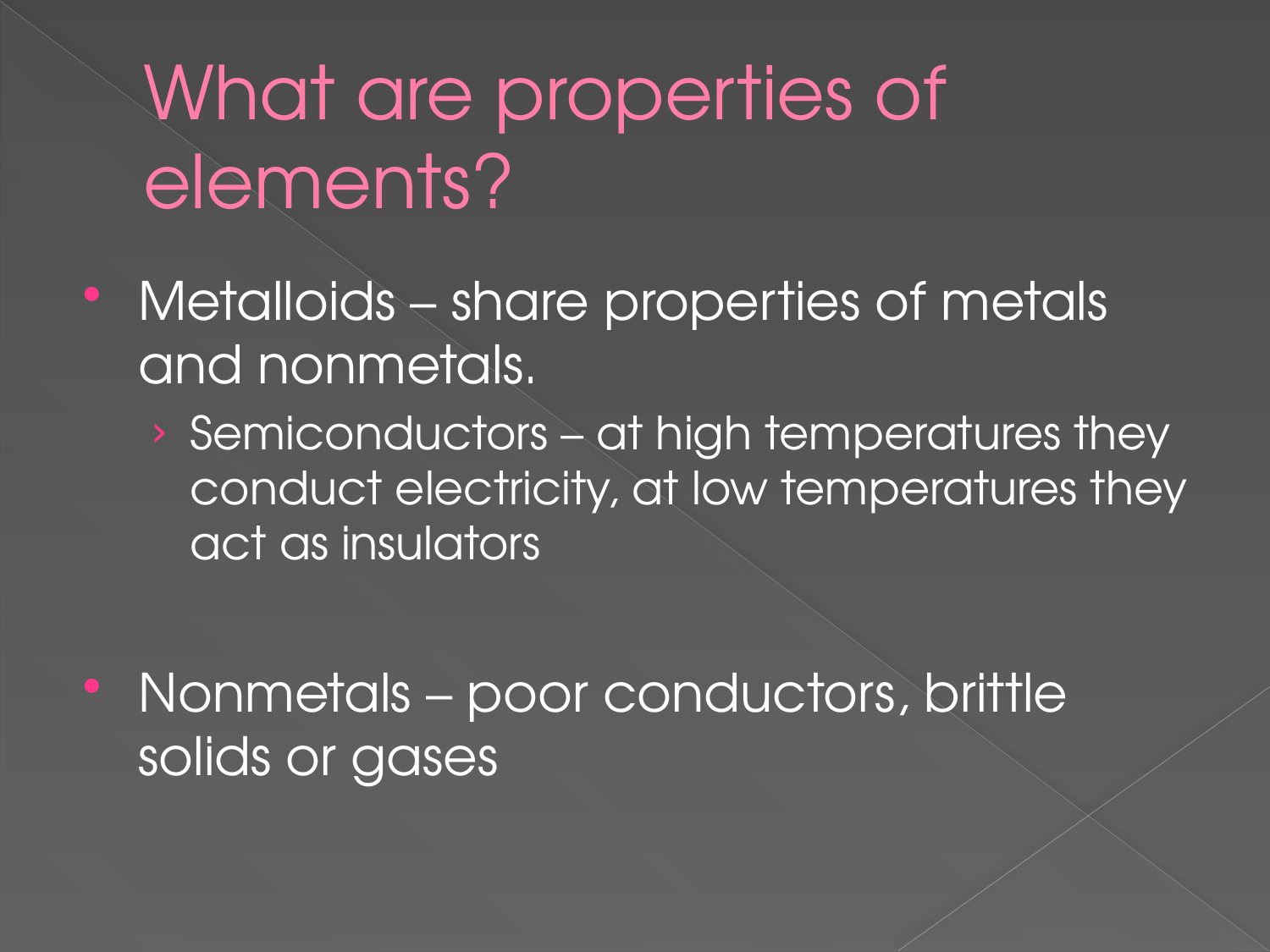

# What are properties of elements?
Metalloids – share properties of metals and nonmetals.
Semiconductors – at high temperatures they conduct electricity, at low temperatures they act as insulators

Nonmetals – poor conductors, brittle solids or gases